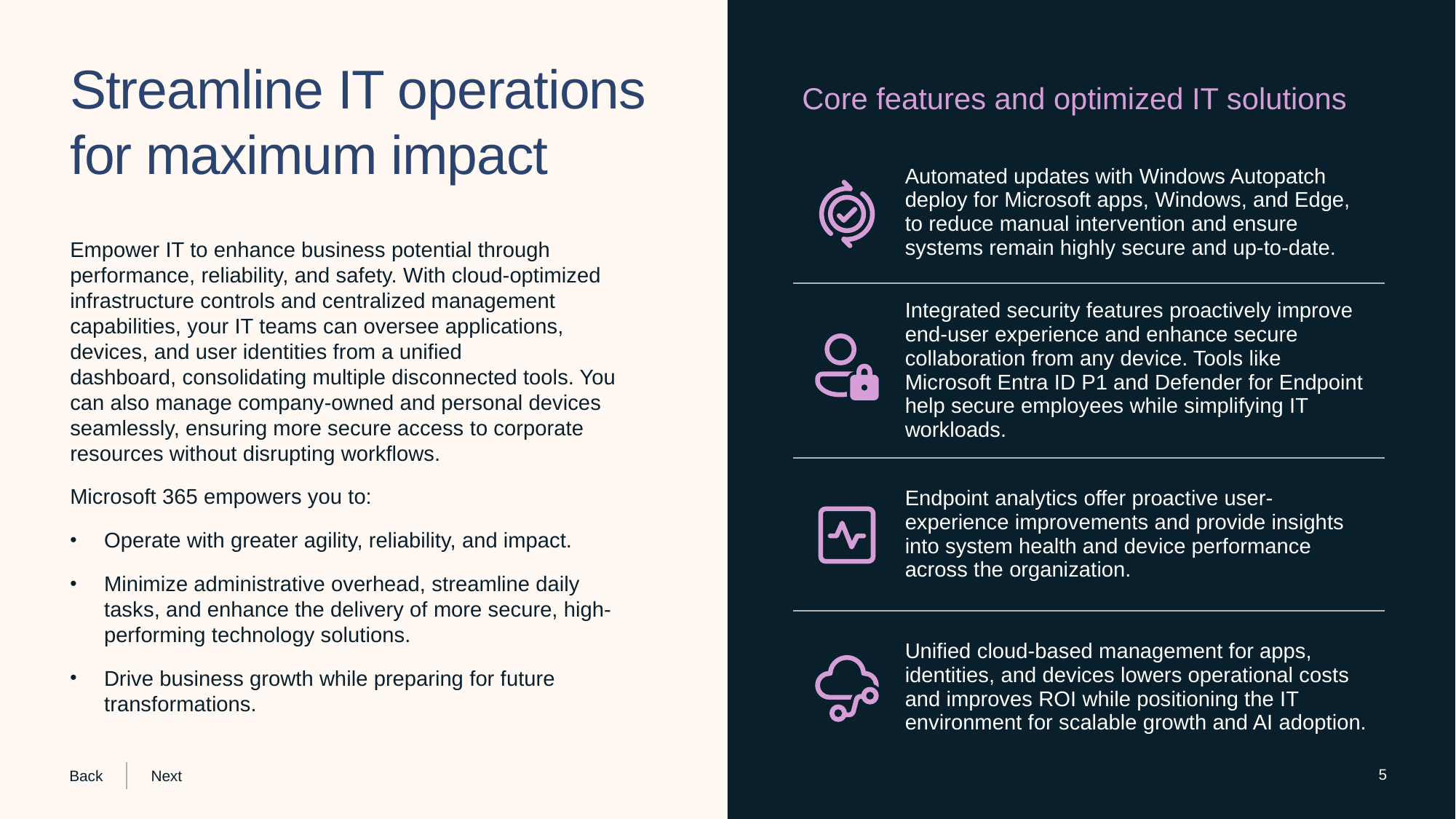

# Streamline IT operations for maximum impact
Core features and optimized IT solutions
|  | Automated updates with Windows Autopatch deploy for Microsoft apps, Windows, and Edge, to reduce manual intervention and ensure systems remain highly secure and up-to-date. |
| --- | --- |
|  | Integrated security features proactively improve end-user experience and enhance secure collaboration from any device. Tools like Microsoft Entra ID P1 and Defender for Endpoint help secure employees while simplifying IT workloads. |
|  | Endpoint analytics offer proactive user-experience improvements and provide insights into system health and device performance across the organization. |
|  | Unified cloud-based management for apps, identities, and devices lowers operational costs and improves ROI while positioning the IT environment for scalable growth and AI adoption. |

Empower IT to enhance business potential through performance, reliability, and safety. With cloud-optimized infrastructure controls and centralized management capabilities, your IT teams can oversee applications, devices, and user identities from a unified dashboard, consolidating multiple disconnected tools. You can also manage company-owned and personal devices seamlessly, ensuring more secure access to corporate resources without disrupting workflows.
Microsoft 365 empowers you to:
Operate with greater agility, reliability, and impact.
Minimize administrative overhead, streamline daily tasks, and enhance the delivery of more secure, high-performing technology solutions.
Drive business growth while preparing for future transformations.

5
Back
Next